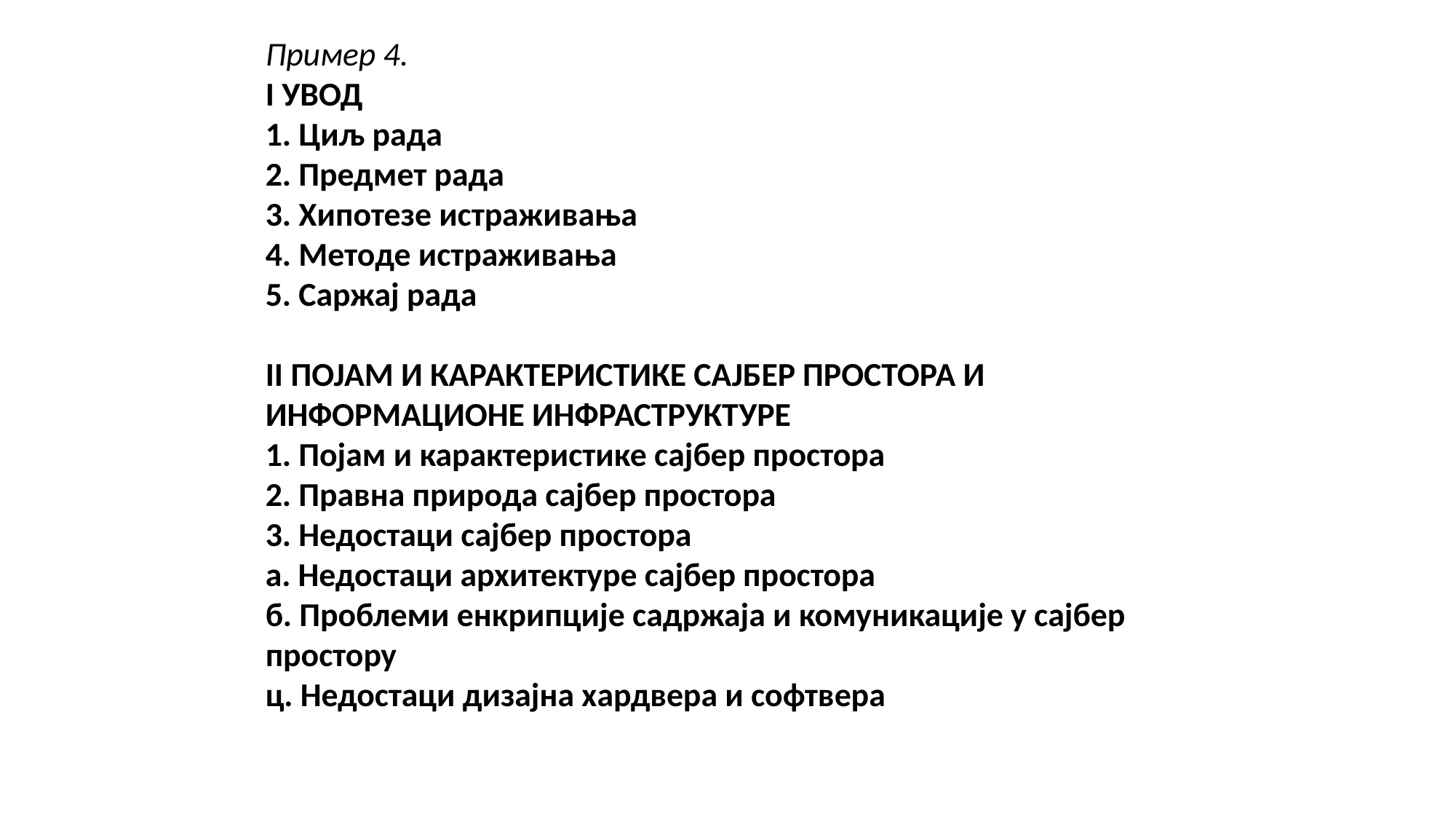

Пример 4.
I УВОД
1. Циљ рада
2. Предмет рада
3. Хипотезе истраживања
4. Методе истраживања
5. Саржај рада

II ПОЈАМ И КАРАКТЕРИСТИКЕ САЈБЕР ПРОСТОРА И ИНФОРМАЦИОНЕ ИНФРАСТРУКТУРЕ
1. Појам и карактеристике сајбер простора
2. Правна природа сајбер простора
3. Недостаци сајбер простора
а. Недостаци архитектуре сајбер простора
б. Проблеми енкрипције садржаја и комуникације у сајбер простору
ц. Недостаци дизајна хардвера и софтвера